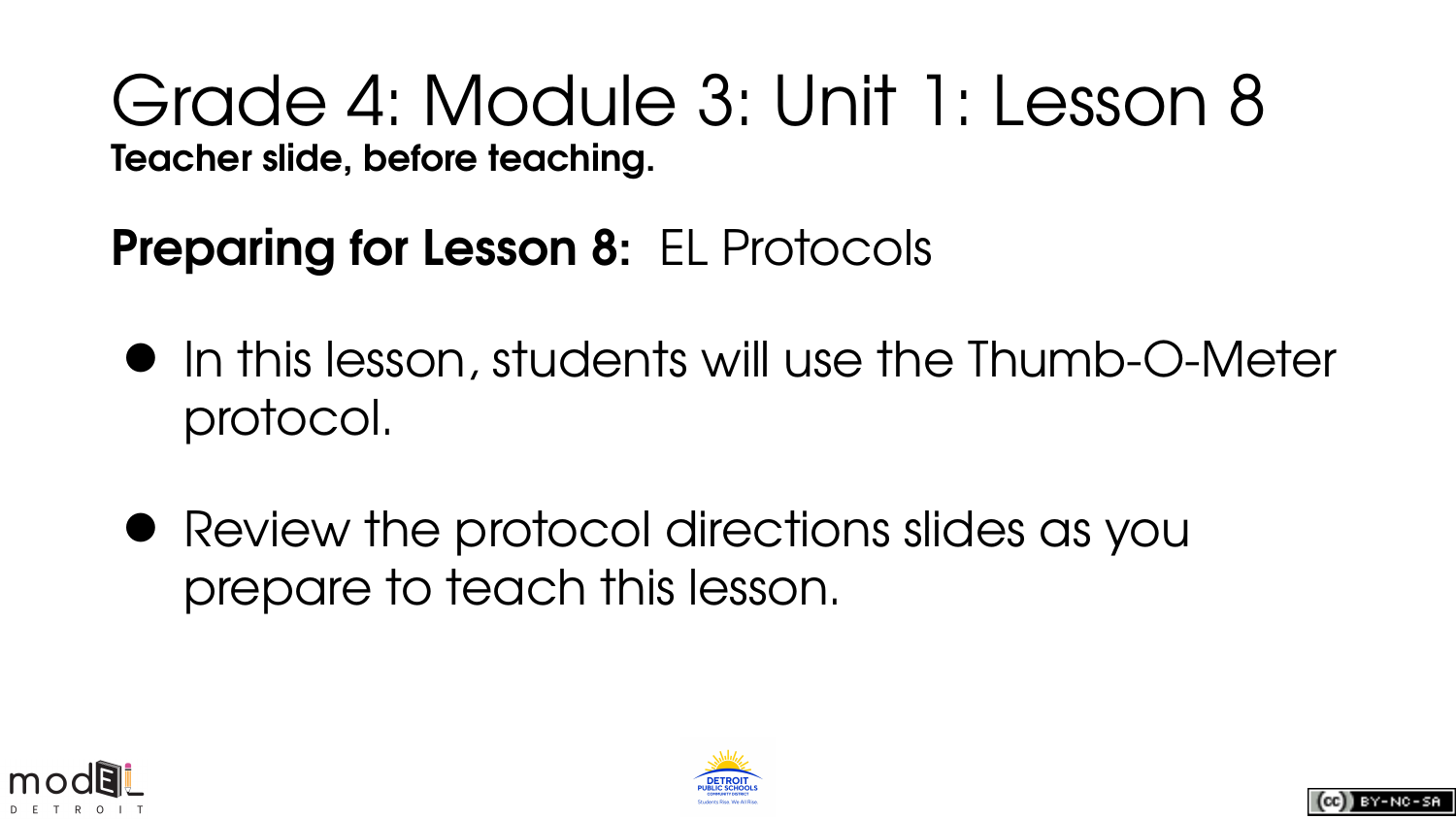

# Grade 4: Module 3: Unit 1: Lesson 8
Teacher slide, before teaching.
Preparing for Lesson 8:  EL Protocols

In this lesson, students will use the Thumb-O-Meter protocol.

Review the protocol directions slides as you prepare to teach this lesson.